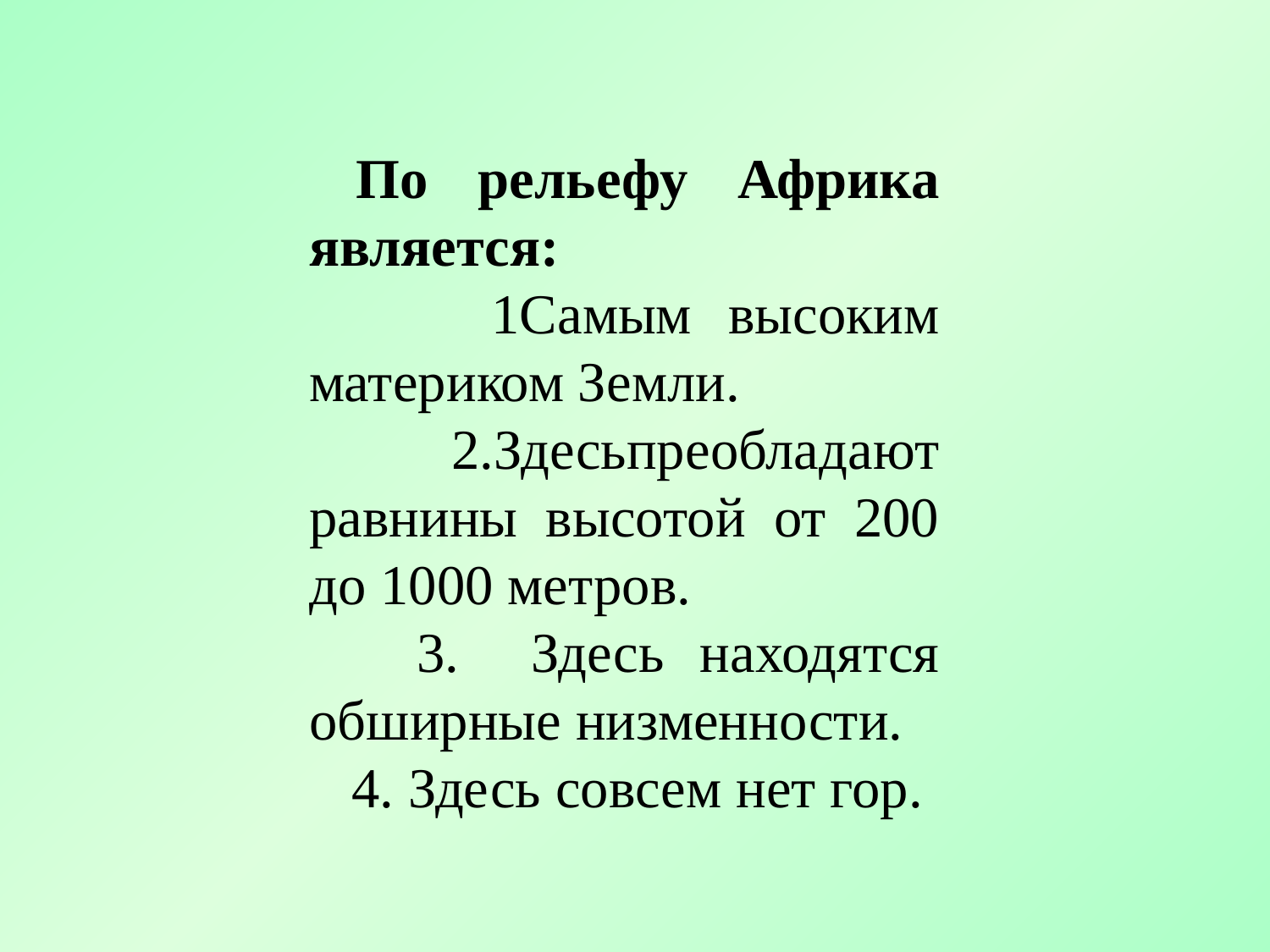

По рельефу Африка является:
     1Самым высоким материком Земли.
     2.Здесьпреобладают равнины высотой от 200 до 1000 метров.
   3.  Здесь находятся обширные низменности.
   4. Здесь совсем нет гор.